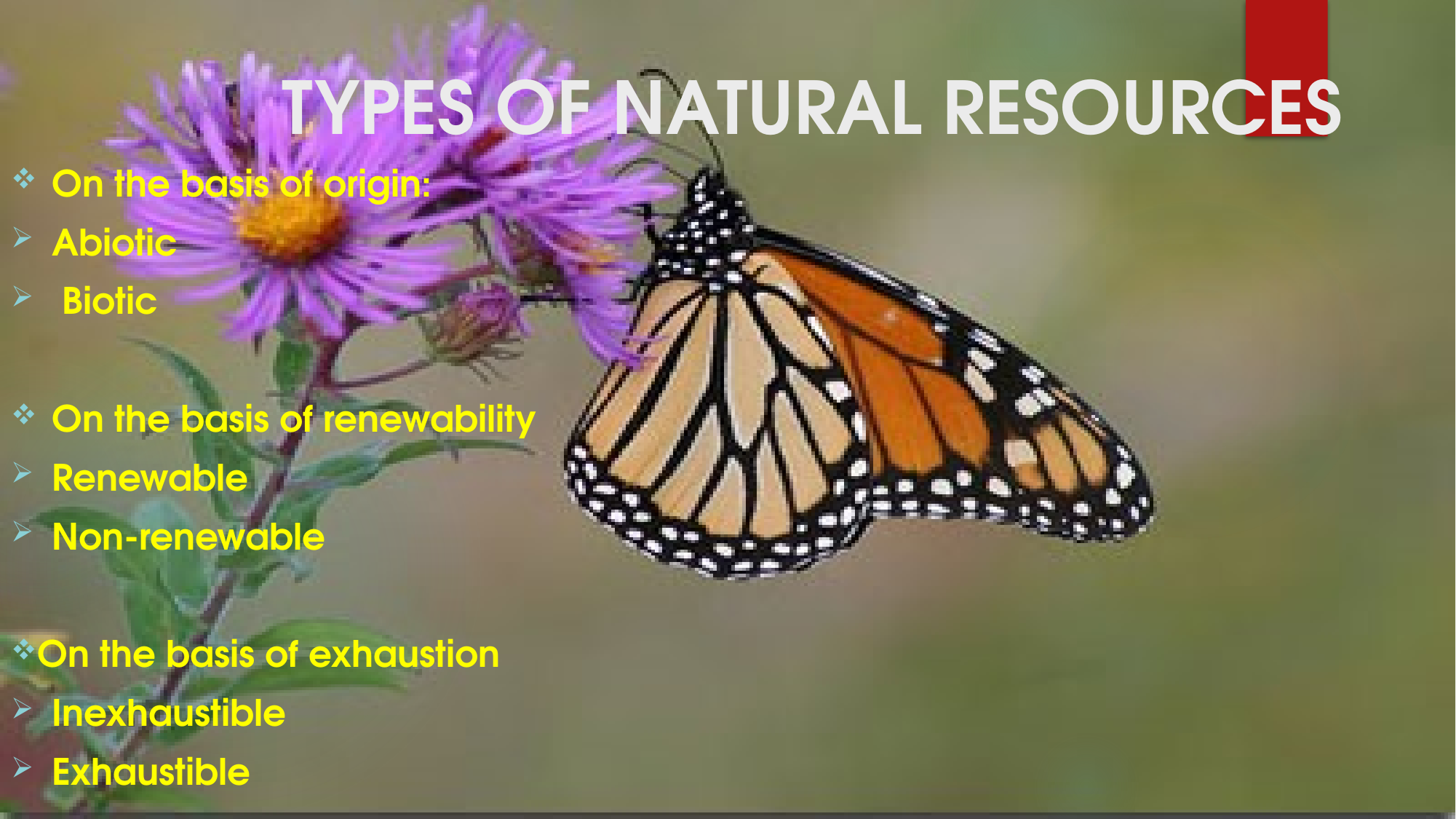

# TYPES OF NATURAL RESOURCES
On the basis of origin:
Abiotic
 Biotic

On the basis of renewability
Renewable
Non-renewable

On the basis of exhaustion
Inexhaustible
Exhaustible